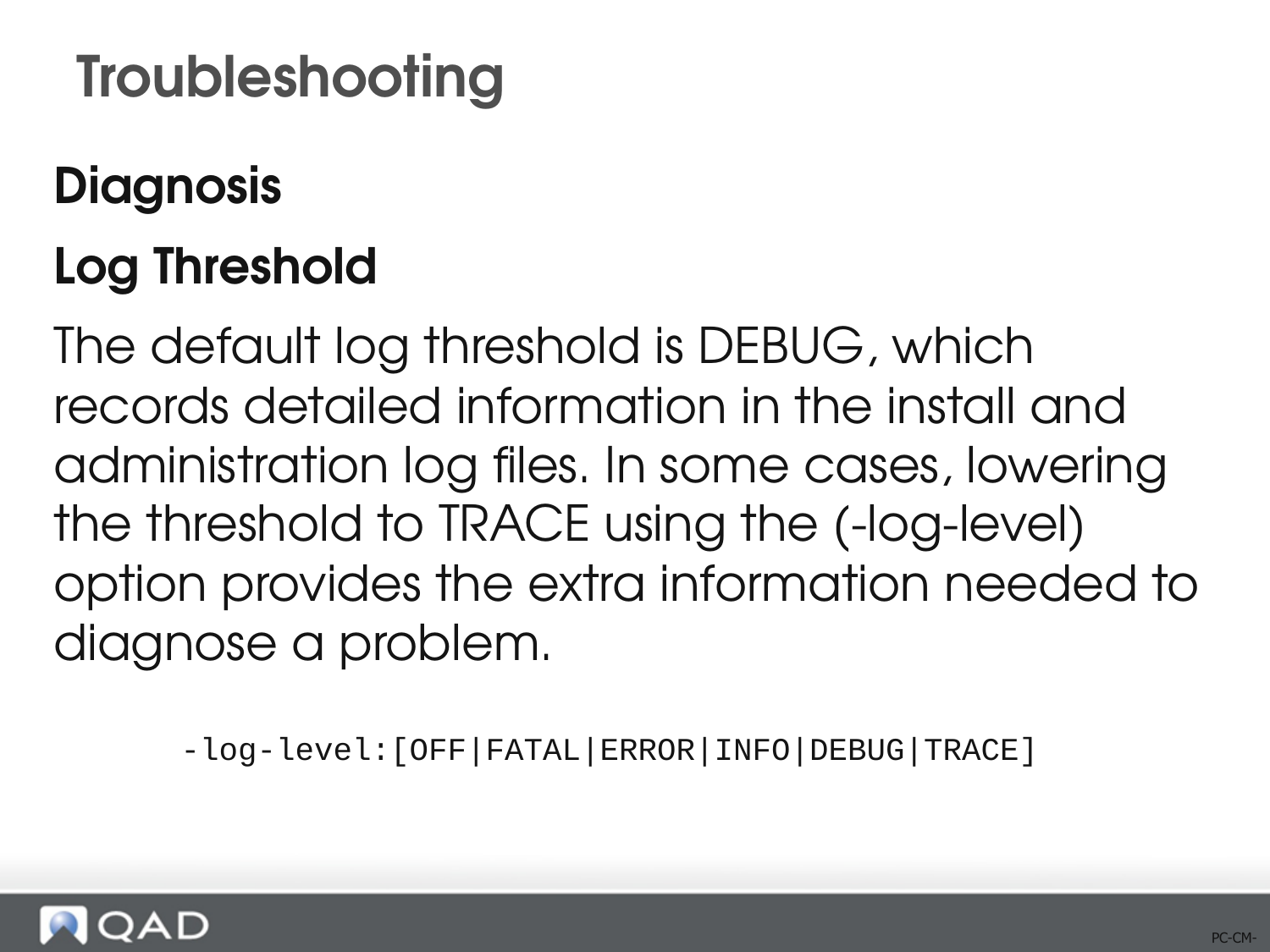

# Troubleshooting
Diagnosis

Log Threshold

The default log threshold is DEBUG, which records detailed information in the install and administration log files. In some cases, lowering the threshold to TRACE using the (-log-level) option provides the extra information needed to diagnose a problem.

	-log-level:[OFF|FATAL|ERROR|INFO|DEBUG|TRACE]
PC-CM-